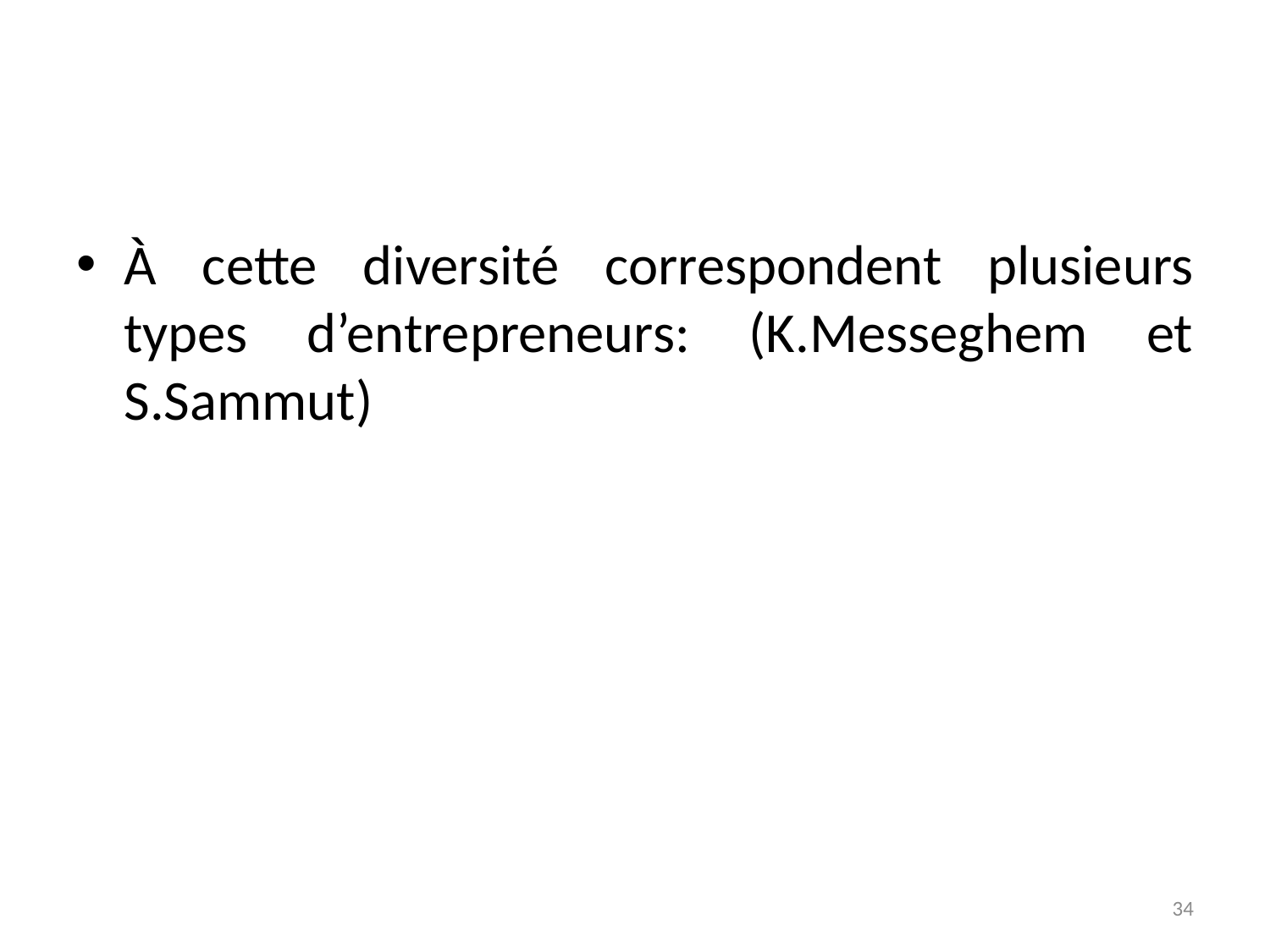

#
À cette diversité correspondent plusieurs types d’entrepreneurs: (K.Messeghem et S.Sammut)

34